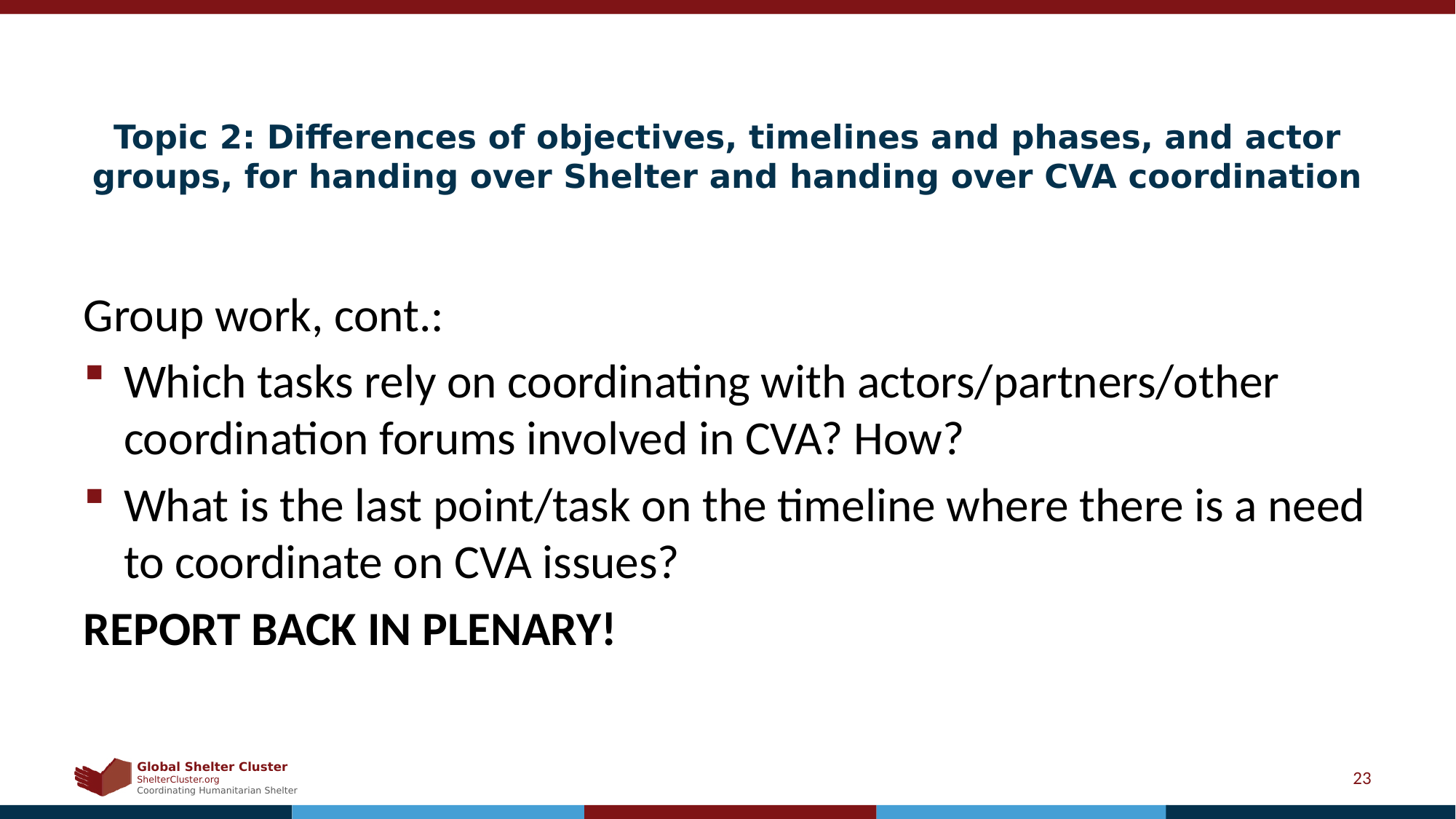

# Topic 2: Differences of objectives, timelines and phases, and actor groups, for handing over Shelter and handing over CVA coordination
Group work, cont.:
Which tasks rely on coordinating with actors/partners/other coordination forums involved in CVA? How?
What is the last point/task on the timeline where there is a need to coordinate on CVA issues?
REPORT BACK IN PLENARY!
23